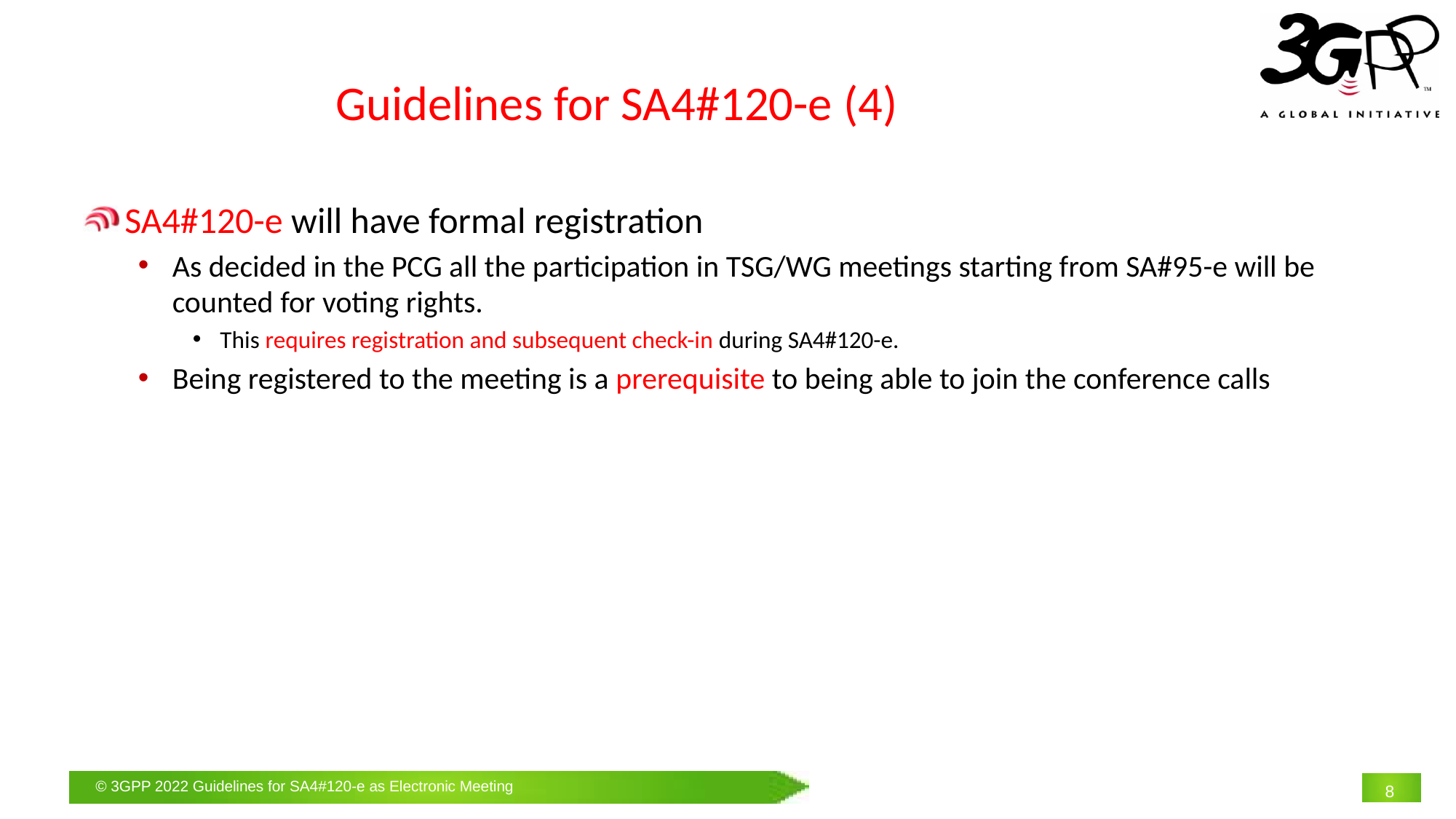

# Guidelines for SA4#120-e (4)
SA4#120-e will have formal registration
As decided in the PCG all the participation in TSG/WG meetings starting from SA#95-e will be counted for voting rights.
This requires registration and subsequent check-in during SA4#120-e.
Being registered to the meeting is a prerequisite to being able to join the conference calls

8